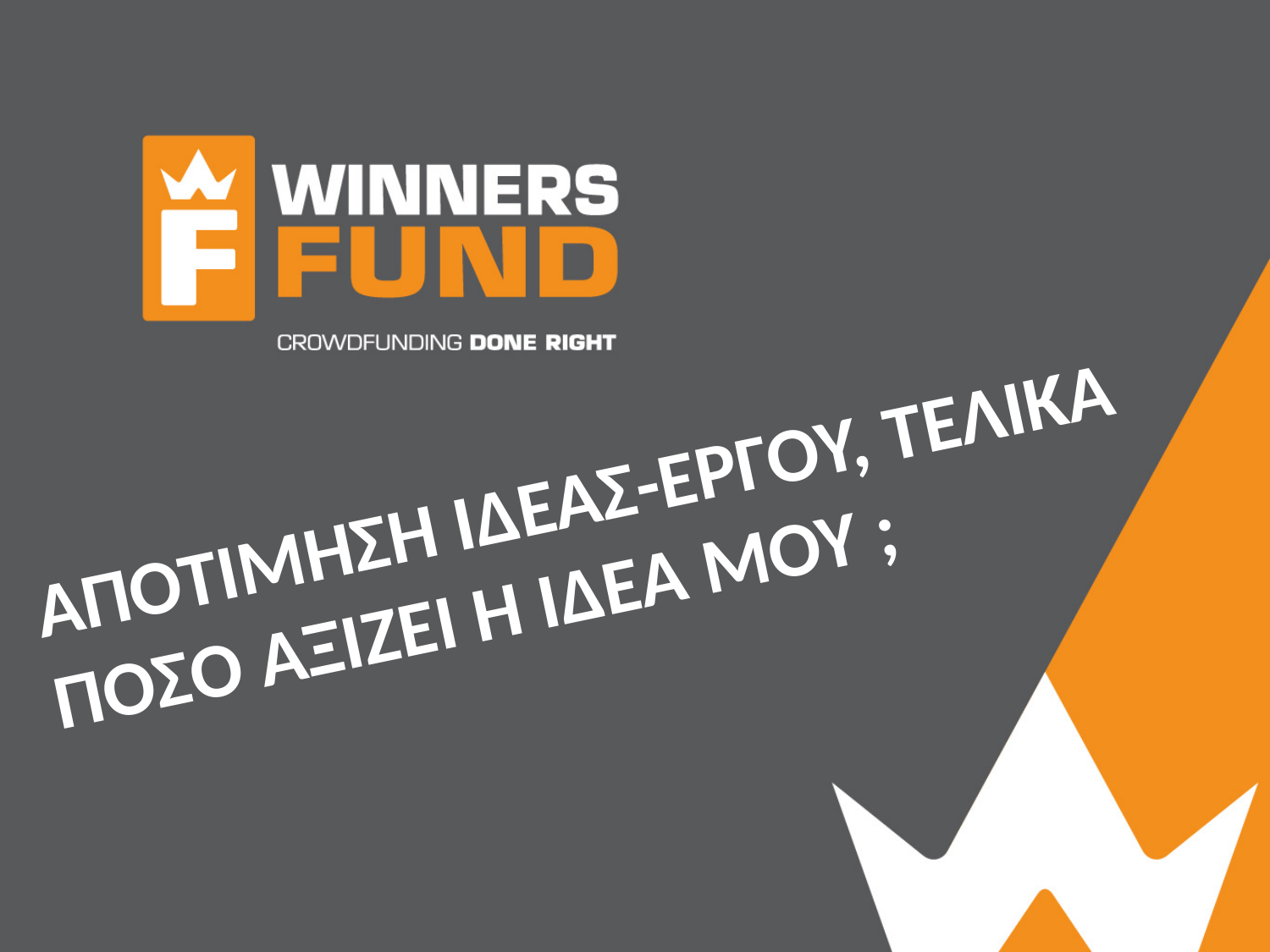

ΑΠΟΤΙΜΗΣΗ ΙΔΕΑΣ-ΕΡΓΟΥ, ΤΕΛΙΚΑ
ΠΟΣΟ ΑΞΙΖΕΙ Η ΙΔΕΑ ΜΟΥ ;